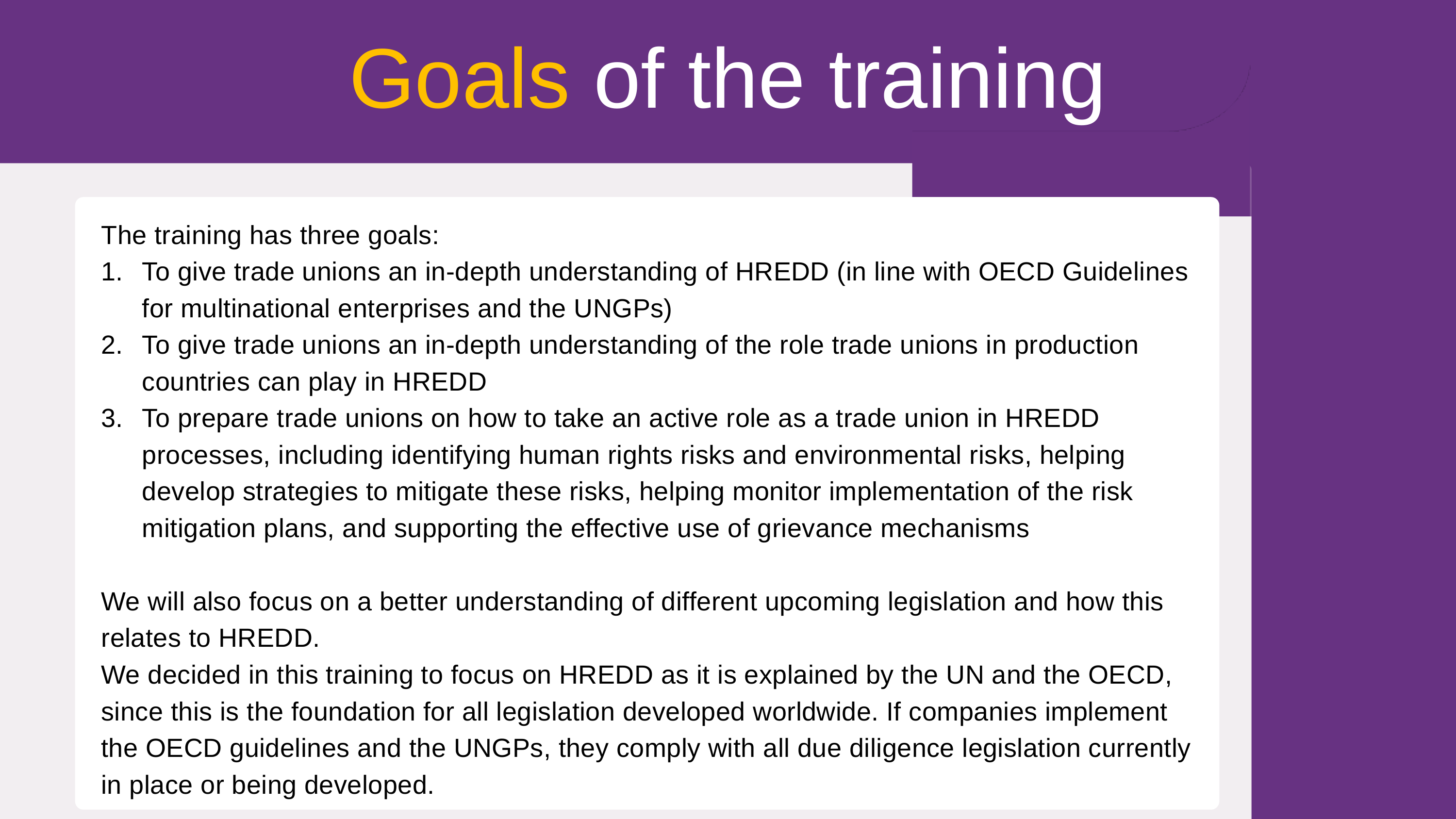

Goals of the training

The training has three goals:
To give trade unions an in-depth understanding of HREDD (in line with OECD Guidelines for multinational enterprises and the UNGPs)
To give trade unions an in-depth understanding of the role trade unions in production countries can play in HREDD
To prepare trade unions on how to take an active role as a trade union in HREDD processes, including identifying human rights risks and environmental risks, helping develop strategies to mitigate these risks, helping monitor implementation of the risk mitigation plans, and supporting the effective use of grievance mechanisms

We will also focus on a better understanding of different upcoming legislation and how this relates to HREDD.
We decided in this training to focus on HREDD as it is explained by the UN and the OECD, since this is the foundation for all legislation developed worldwide. If companies implement the OECD guidelines and the UNGPs, they comply with all due diligence legislation currently in place or being developed.